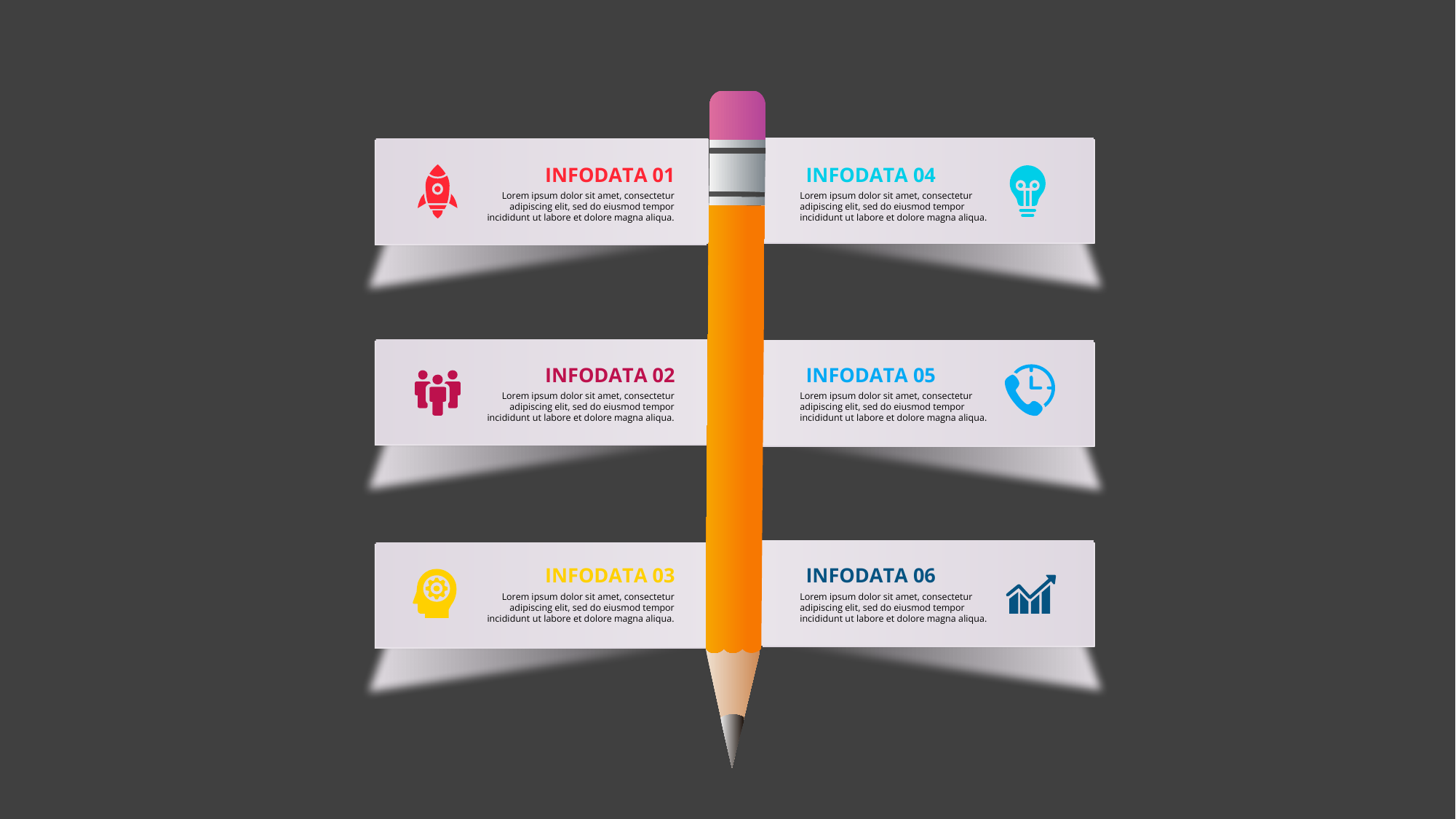

INFODATA 01
Lorem ipsum dolor sit amet, consectetur adipiscing elit, sed do eiusmod tempor incididunt ut labore et dolore magna aliqua.
INFODATA 04
Lorem ipsum dolor sit amet, consectetur adipiscing elit, sed do eiusmod tempor incididunt ut labore et dolore magna aliqua.

INFODATA 02
Lorem ipsum dolor sit amet, consectetur adipiscing elit, sed do eiusmod tempor incididunt ut labore et dolore magna aliqua.
INFODATA 05
Lorem ipsum dolor sit amet, consectetur adipiscing elit, sed do eiusmod tempor incididunt ut labore et dolore magna aliqua.

INFODATA 03
Lorem ipsum dolor sit amet, consectetur adipiscing elit, sed do eiusmod tempor incididunt ut labore et dolore magna aliqua.
INFODATA 06
Lorem ipsum dolor sit amet, consectetur adipiscing elit, sed do eiusmod tempor incididunt ut labore et dolore magna aliqua.